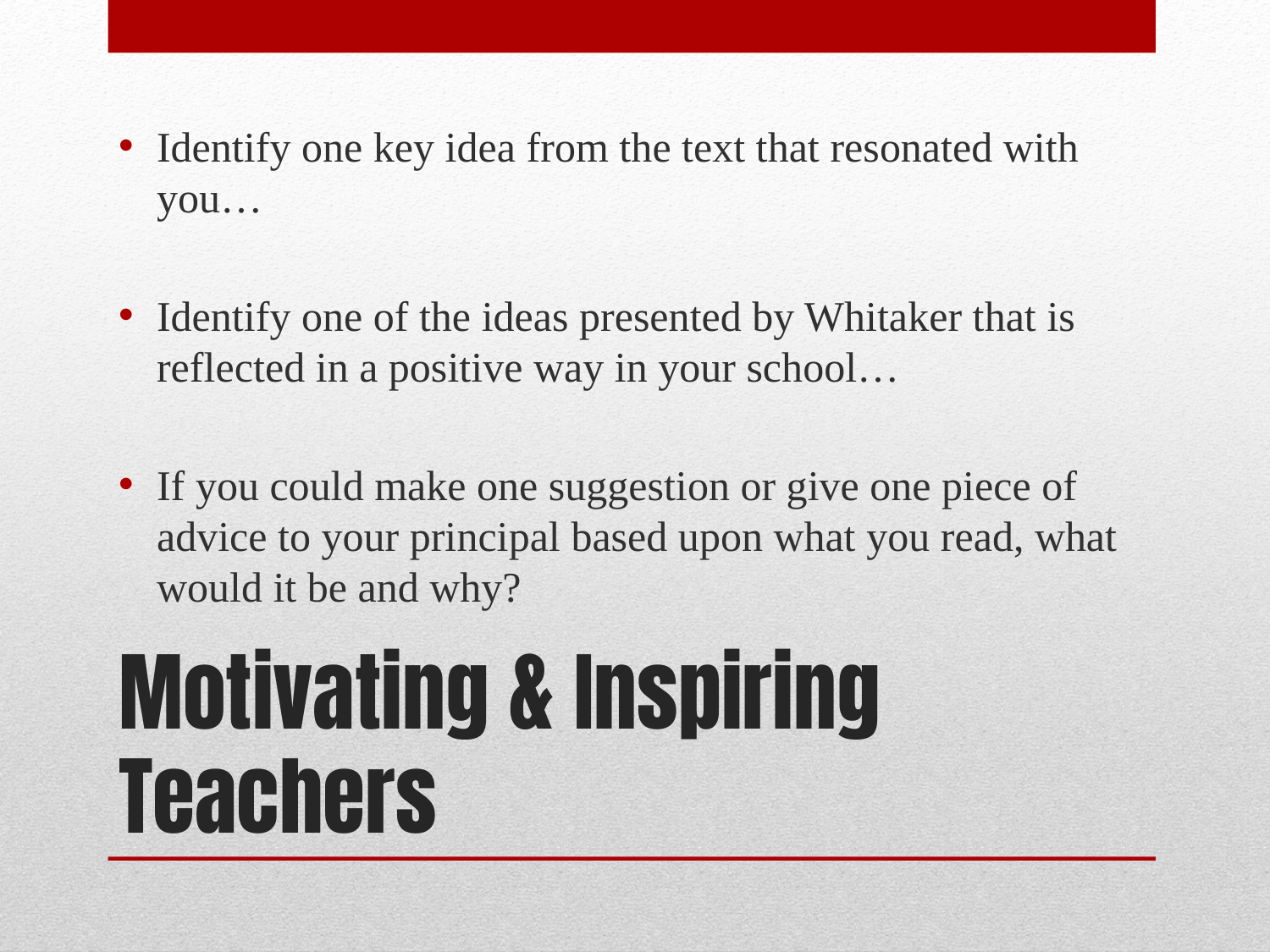

Identify one key idea from the text that resonated with you…

Identify one of the ideas presented by Whitaker that is reflected in a positive way in your school…

If you could make one suggestion or give one piece of advice to your principal based upon what you read, what would it be and why?
# Motivating & Inspiring Teachers